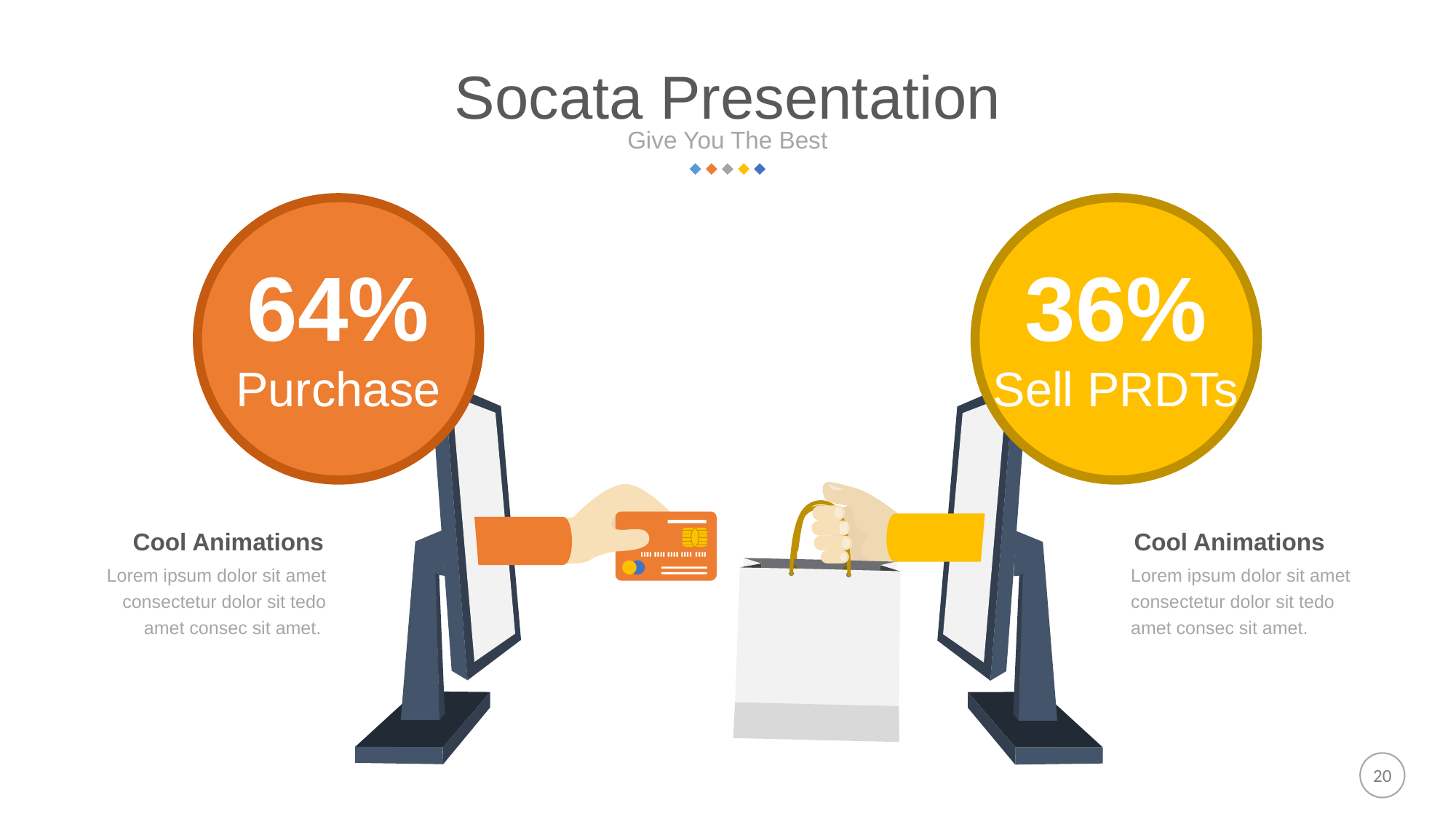

Socata Presentation
Give You The Best

64%
Purchase

36%
Sell PRDTs

Cool Animations
Lorem ipsum dolor sit amet consectetur dolor sit tedo amet consec sit amet.
Cool Animations
Lorem ipsum dolor sit amet consectetur dolor sit tedo amet consec sit amet.